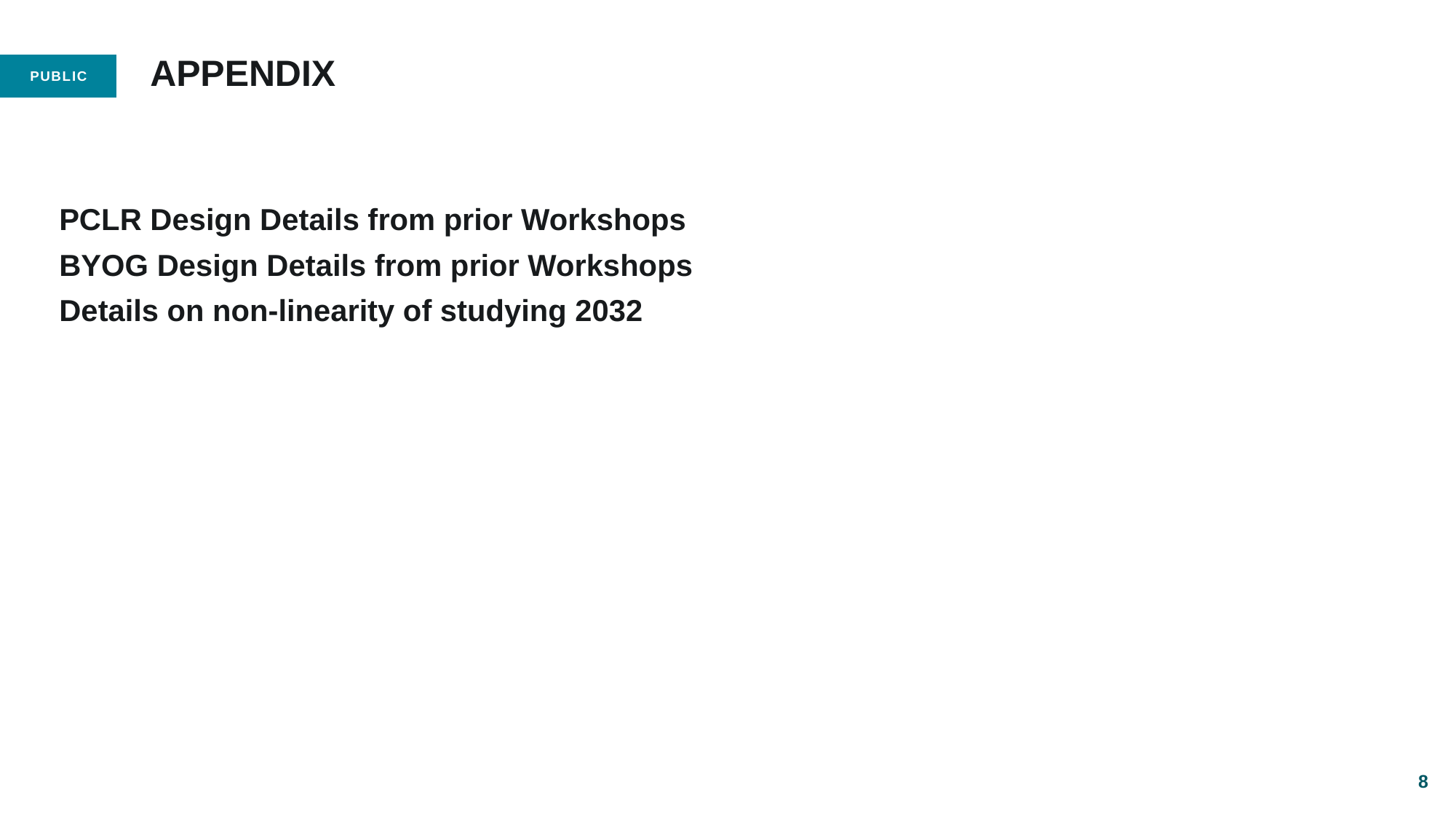

# APPENDIX
PCLR Design Details from prior Workshops
BYOG Design Details from prior Workshops
Details on non-linearity of studying 2032
8